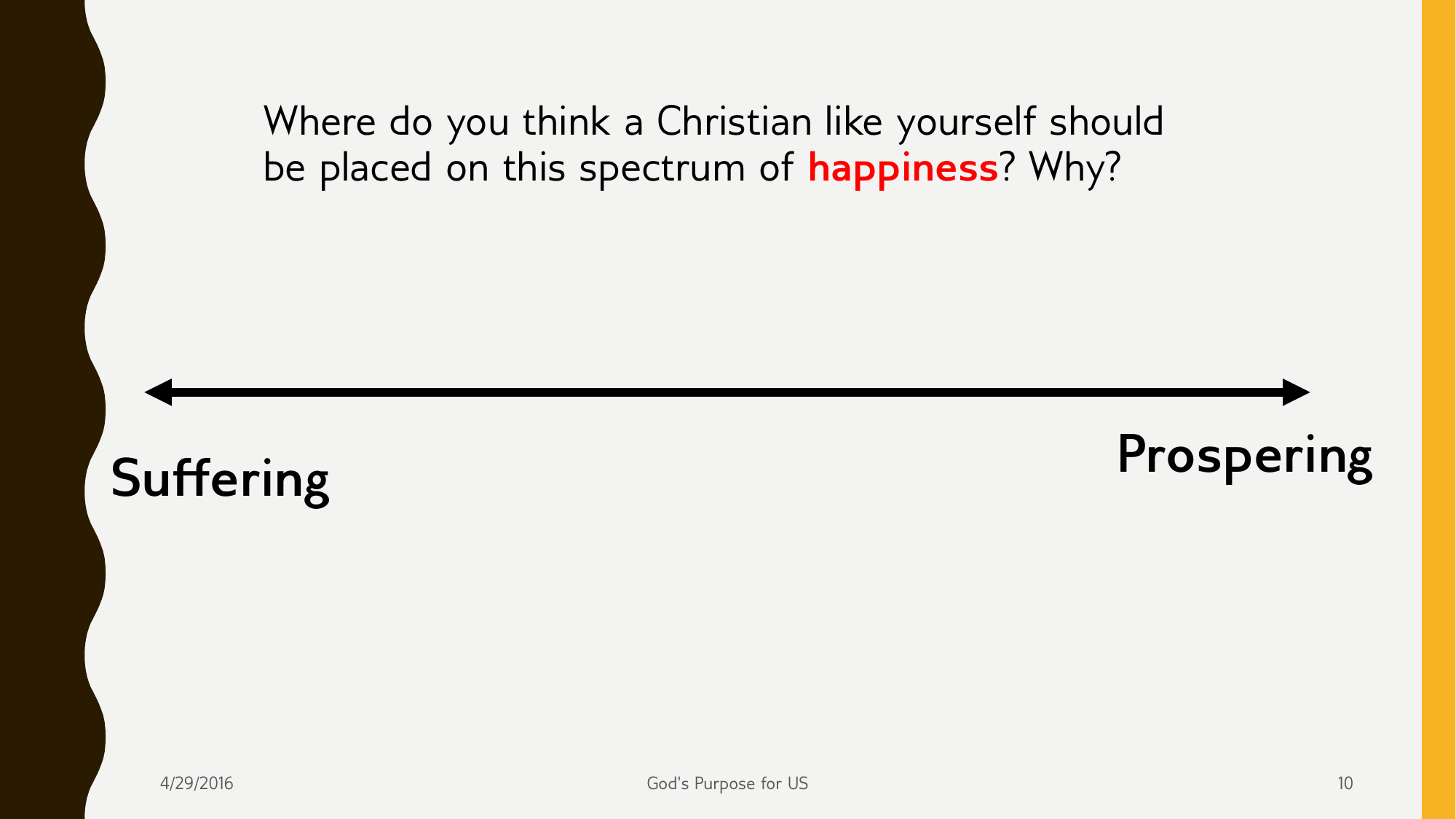

Where do you think a Christian like yourself should be placed on this spectrum of happiness? Why?
Prospering
Suffering
4/29/2016
God's Purpose for US
10